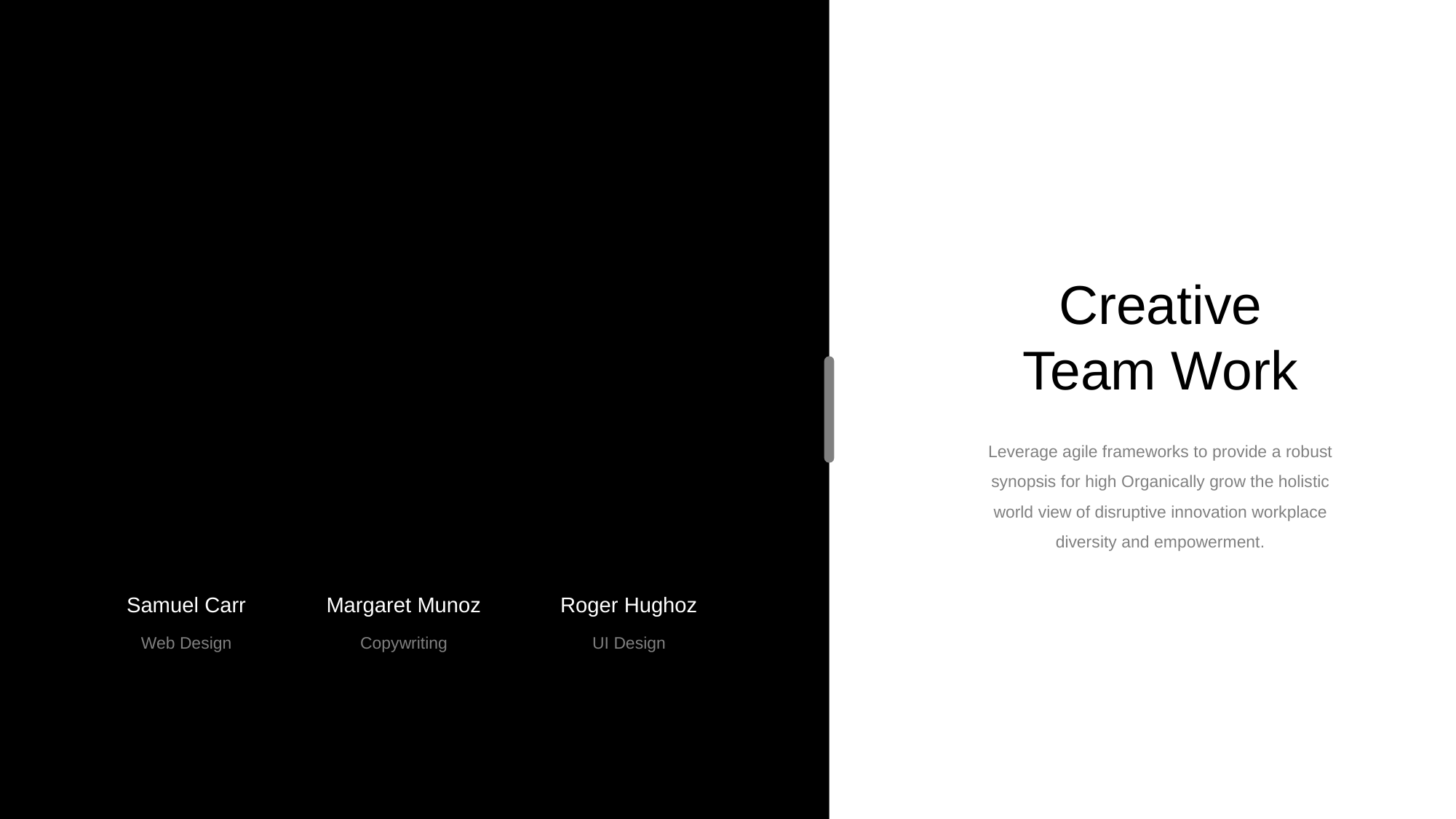

Creative Team Work

Leverage agile frameworks to provide a robust synopsis for high Organically grow the holistic world view of disruptive innovation workplace diversity and empowerment.
Samuel Carr
Margaret Munoz
Roger Hughoz
Web Design
Copywriting
UI Design